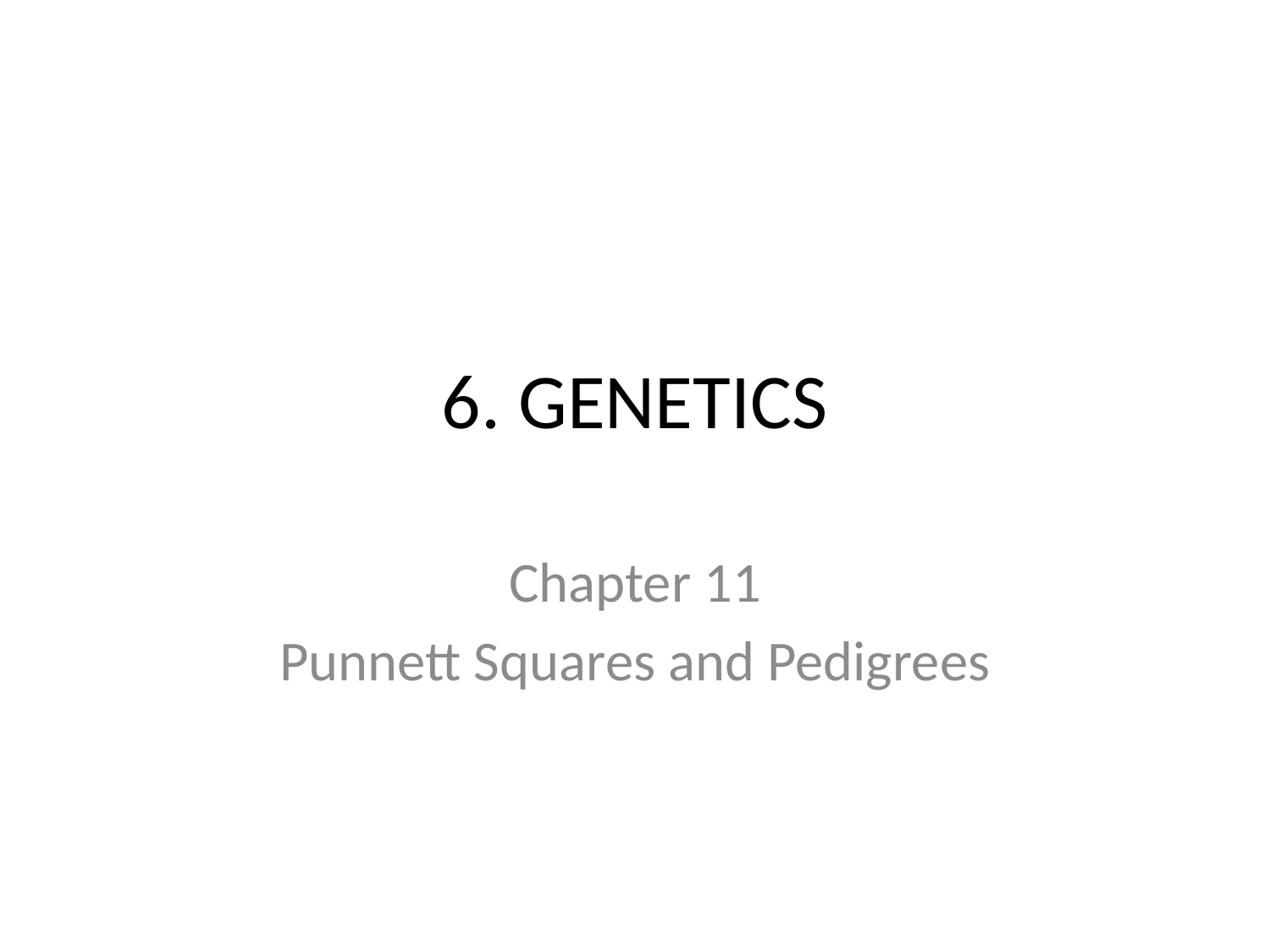

# 6. GENETICS
Chapter 11
Punnett Squares and Pedigrees